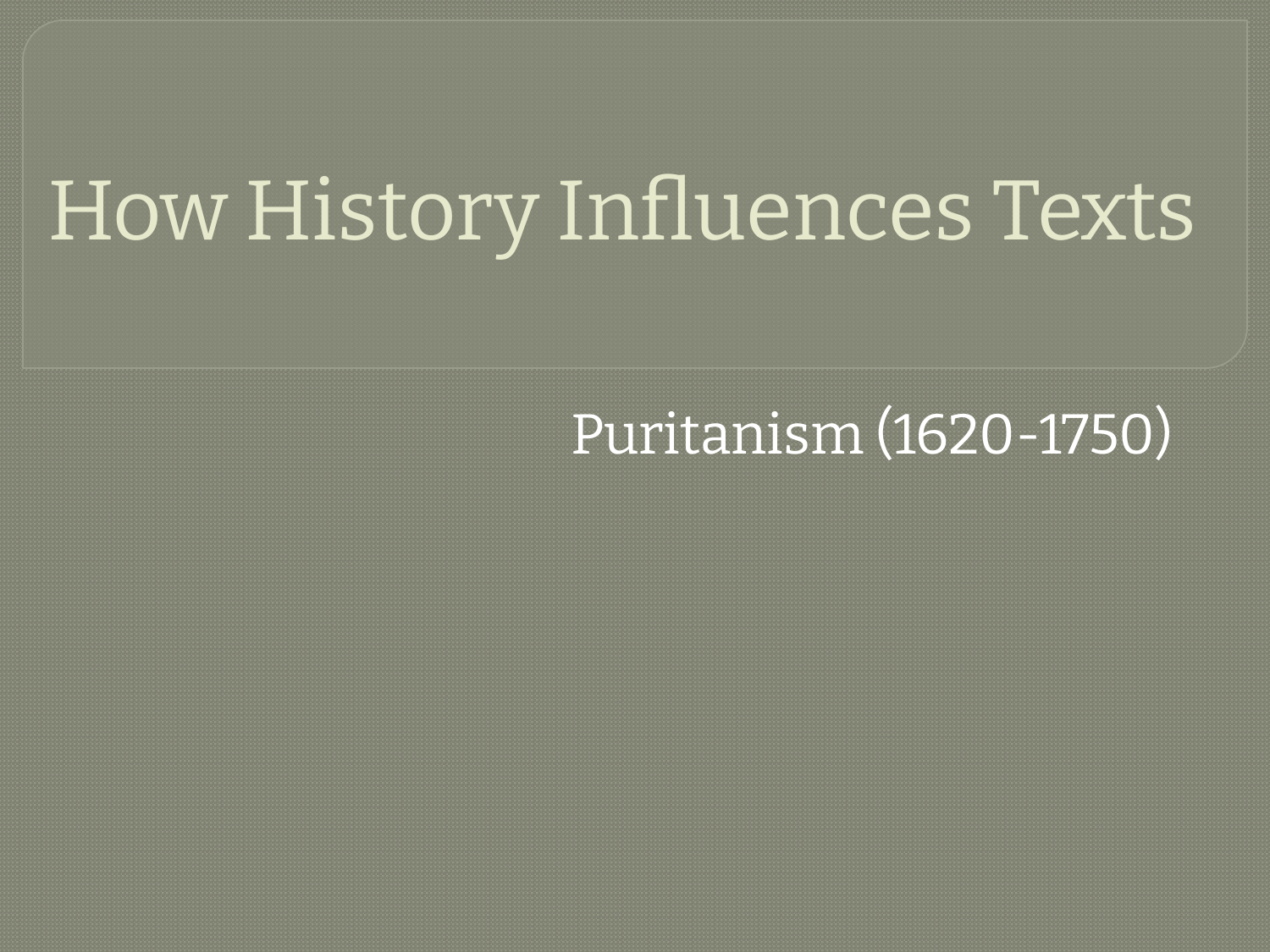

# How History Influences Texts
Puritanism (1620-1750)